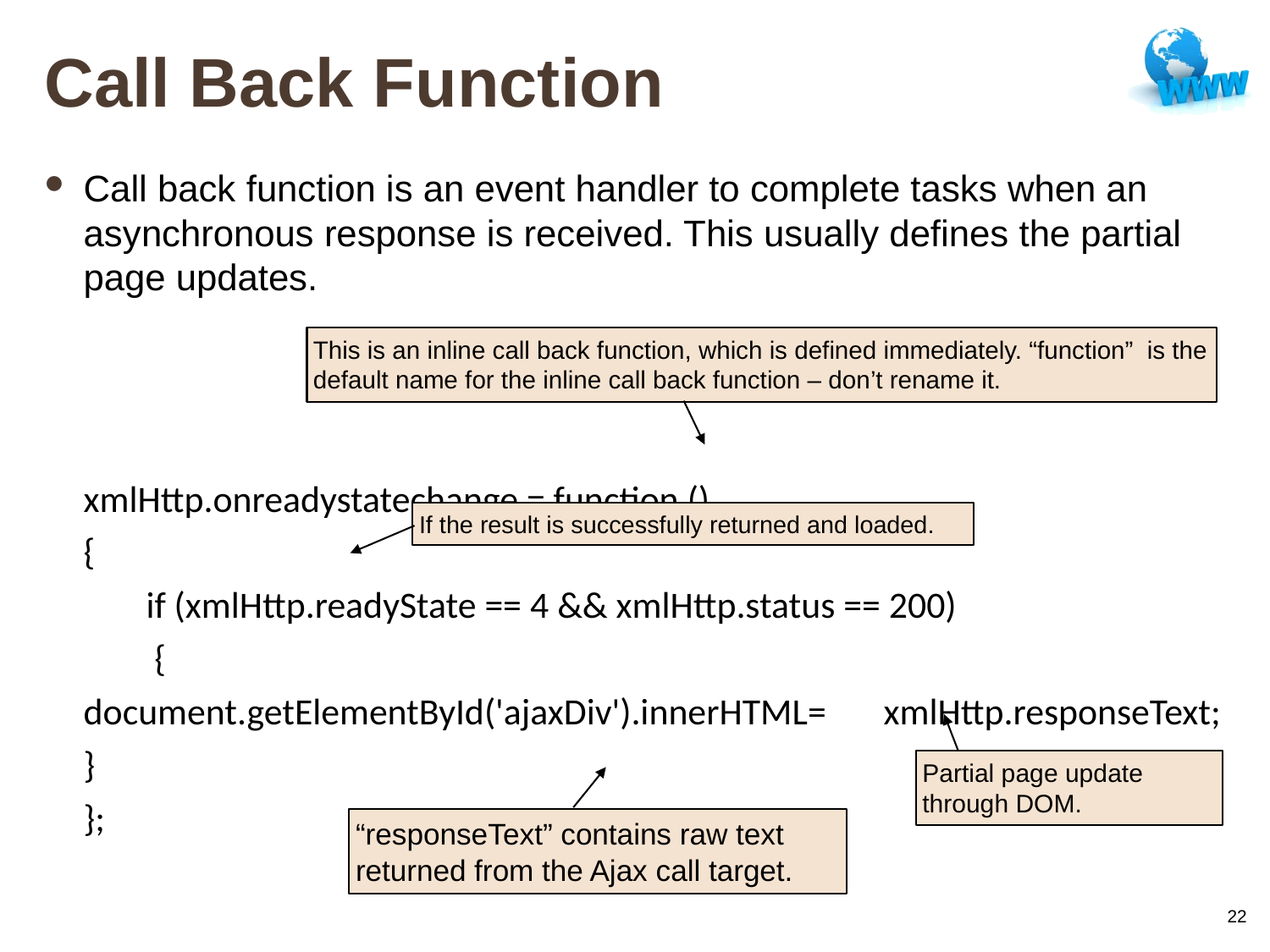

# Call Back Function
Call back function is an event handler to complete tasks when an asynchronous response is received. This usually defines the partial page updates.

	xmlHttp.onreadystatechange = function ()
	{
            if (xmlHttp.readyState == 4 && xmlHttp.status == 200)
             {
			document.getElementById('ajaxDiv').innerHTML= 			xmlHttp.responseText;
		}
	};
This is an inline call back function, which is defined immediately. “function”  is the default name for the inline call back function – don’t rename it.
If the result is successfully returned and loaded.
Partial page update through DOM.
“responseText” contains raw text returned from the Ajax call target.
22